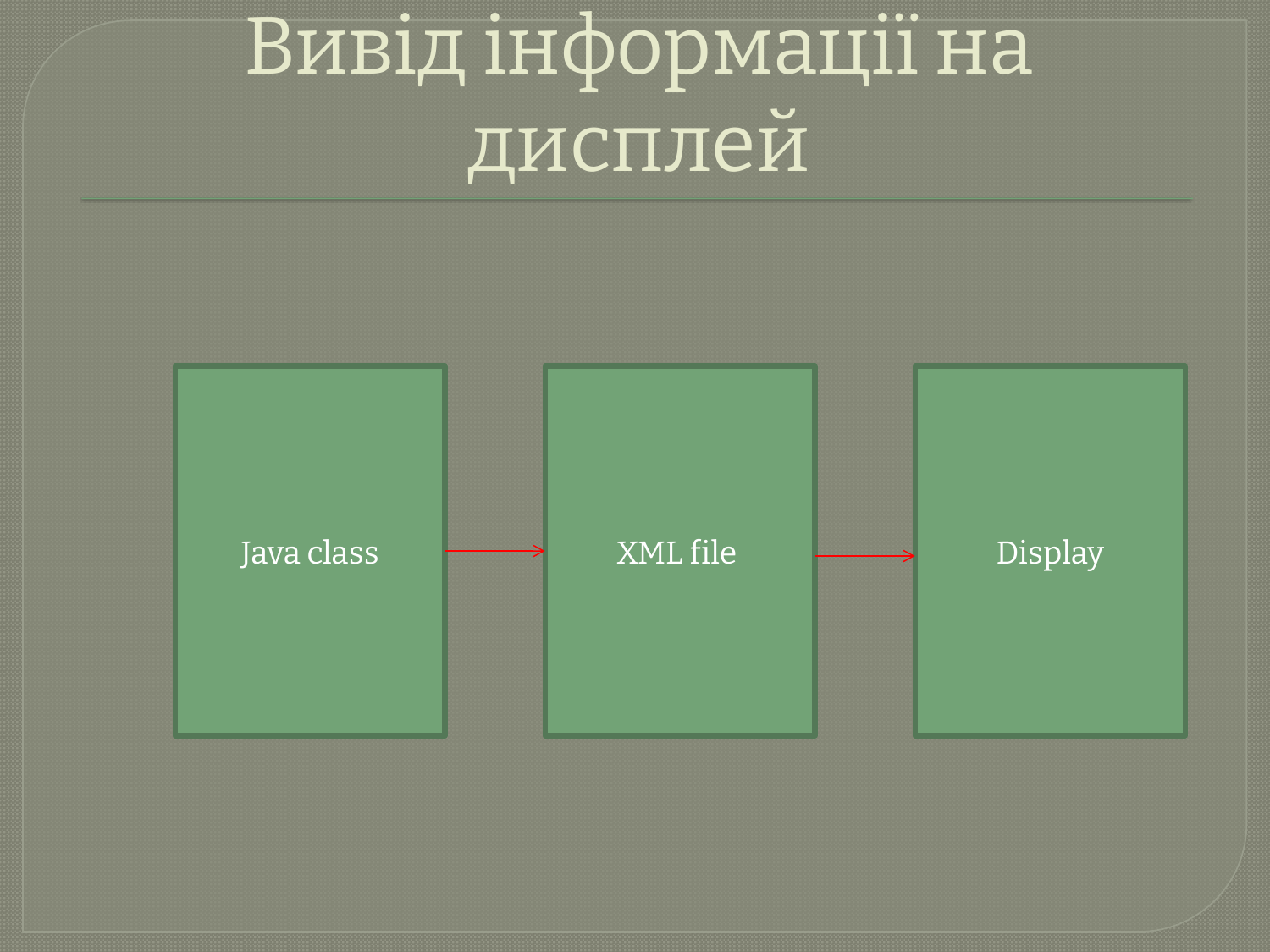

# Вивід інформації на дисплей
Java class
XML file
Display